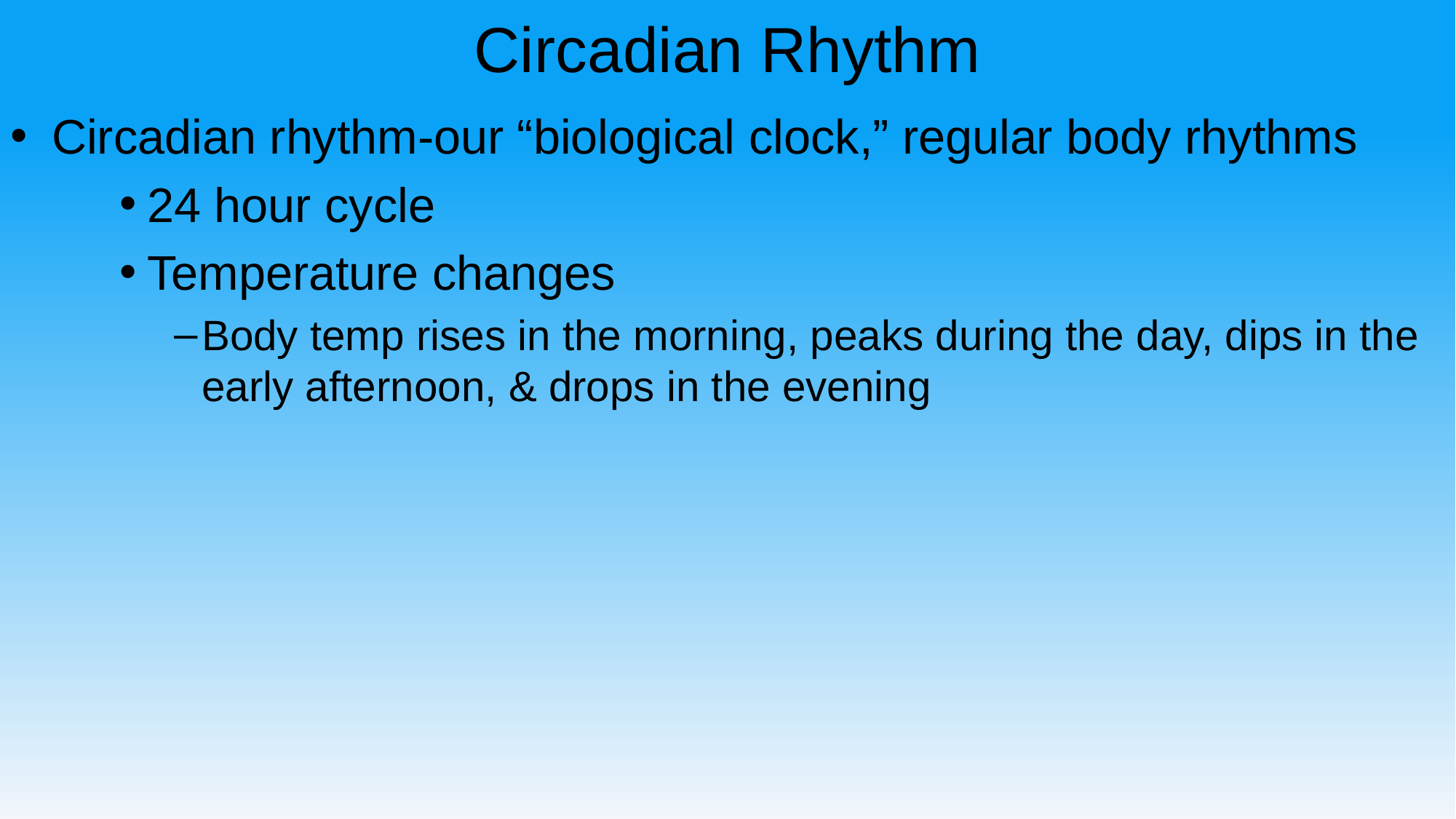

# Circadian Rhythm
Circadian rhythm-our “biological clock,” regular body rhythms
24 hour cycle
Temperature changes
Body temp rises in the morning, peaks during the day, dips in the early afternoon, & drops in the evening